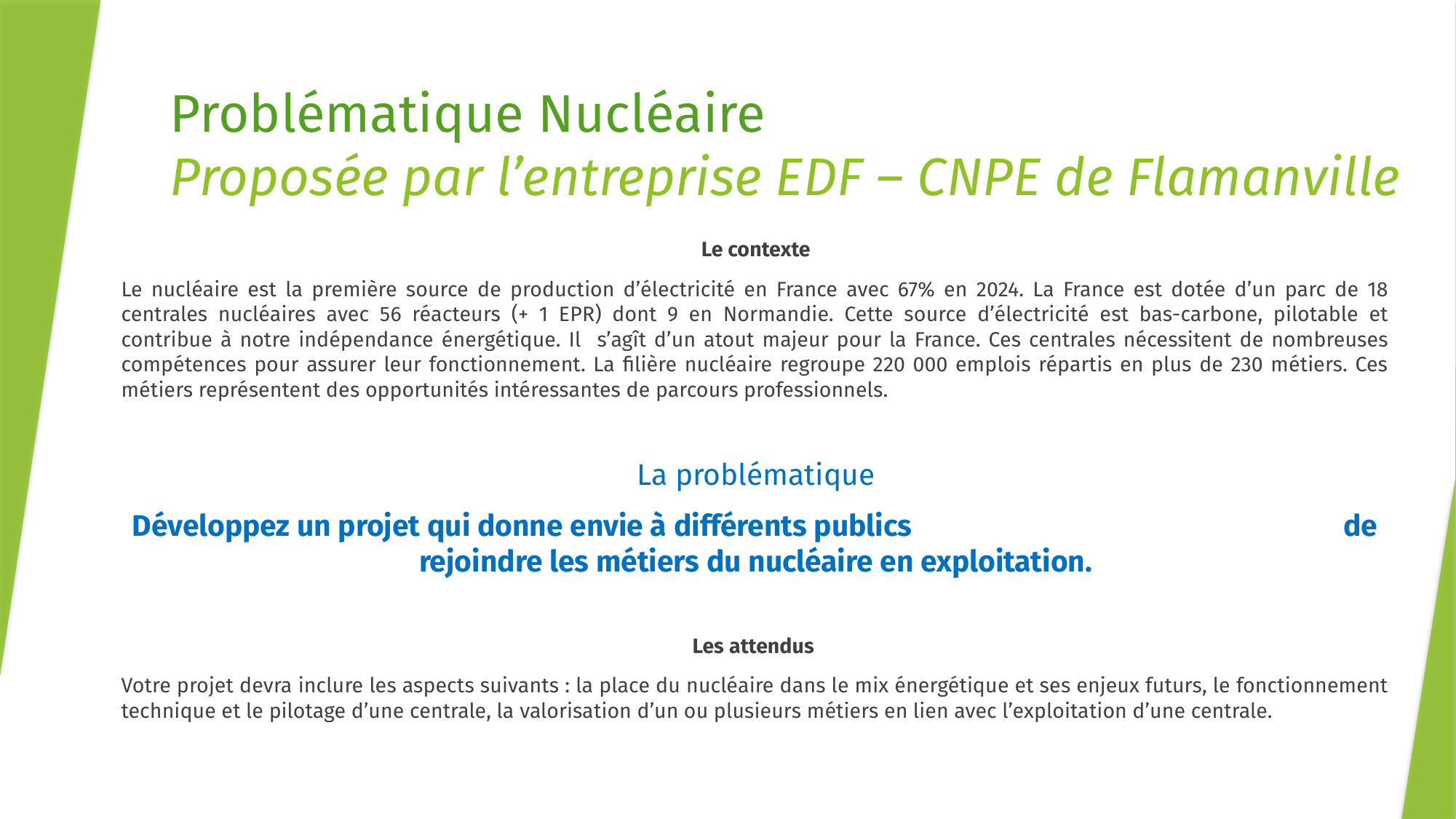

# Problématique Nucléaire Proposée par l’entreprise EDF – CNPE de Flamanville
Le contexte
Le nucléaire est la première source de production d’électricité en France avec 67% en 2024. La France est dotée d’un parc de 18 centrales nucléaires avec 56 réacteurs (+ 1 EPR) dont 9 en Normandie. Cette source d’électricité est bas-carbone, pilotable et contribue à notre indépendance énergétique. Il  s’agît d’un atout majeur pour la France. Ces centrales nécessitent de nombreuses compétences pour assurer leur fonctionnement. La filière nucléaire regroupe 220 000 emplois répartis en plus de 230 métiers. Ces métiers représentent des opportunités intéressantes de parcours professionnels.

La problématique
Développez un projet qui donne envie à différents publics                                                             de rejoindre les métiers du nucléaire en exploitation.

Les attendus
Votre projet devra inclure les aspects suivants : la place du nucléaire dans le mix énergétique et ses enjeux futurs, le fonctionnement technique et le pilotage d’une centrale, la valorisation d’un ou plusieurs métiers en lien avec l’exploitation d’une centrale.